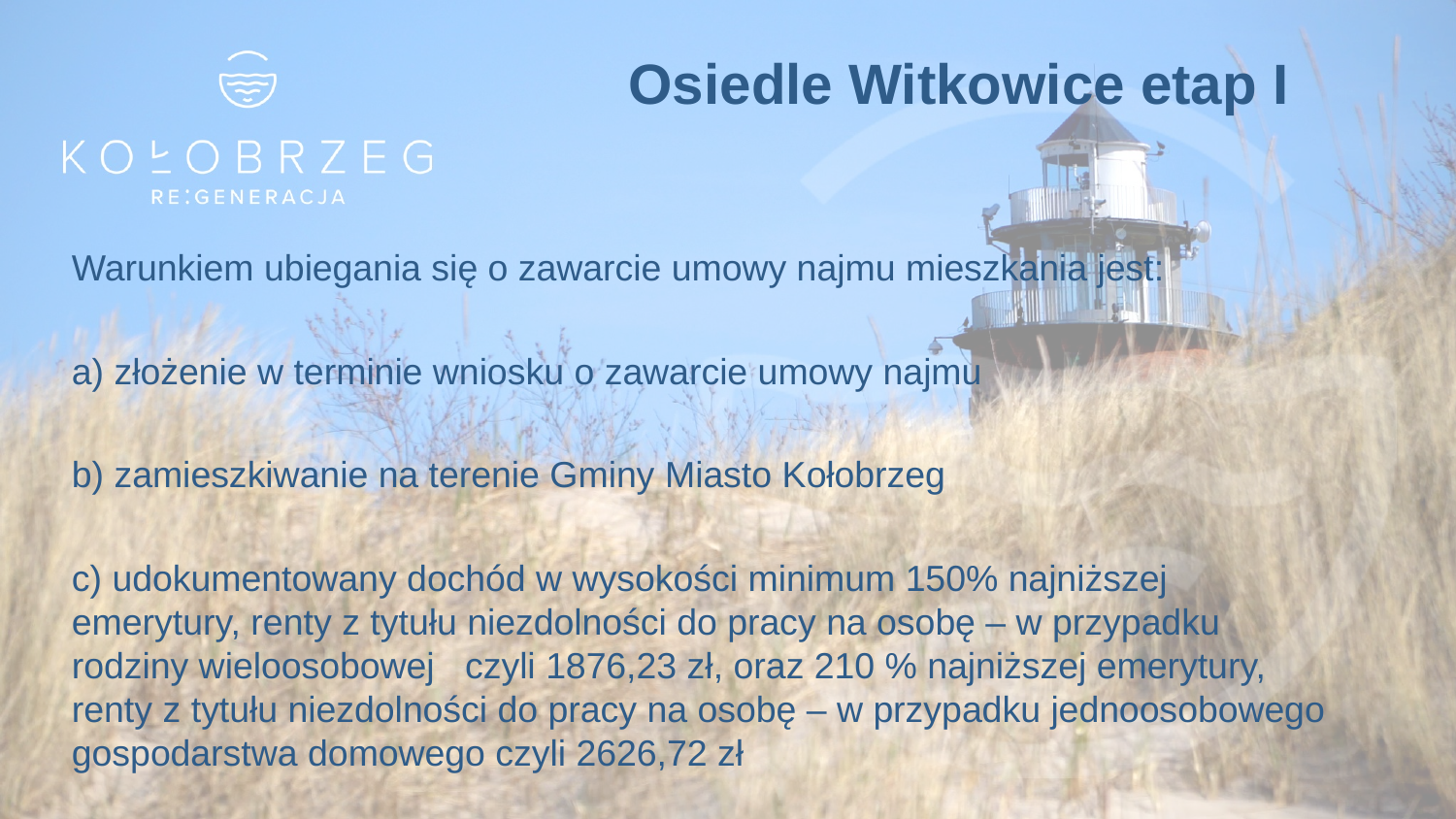

# Osiedle Witkowice etap I
Warunkiem ubiegania się o zawarcie umowy najmu mieszkania jest:

a) złożenie w terminie wniosku o zawarcie umowy najmu

b) zamieszkiwanie na terenie Gminy Miasto Kołobrzeg

c) udokumentowany dochód w wysokości minimum 150% najniższej emerytury, renty z tytułu niezdolności do pracy na osobę – w przypadku rodziny wieloosobowej   czyli 1876,23 zł, oraz 210 % najniższej emerytury, renty z tytułu niezdolności do pracy na osobę – w przypadku jednoosobowego gospodarstwa domowego czyli 2626,72 zł